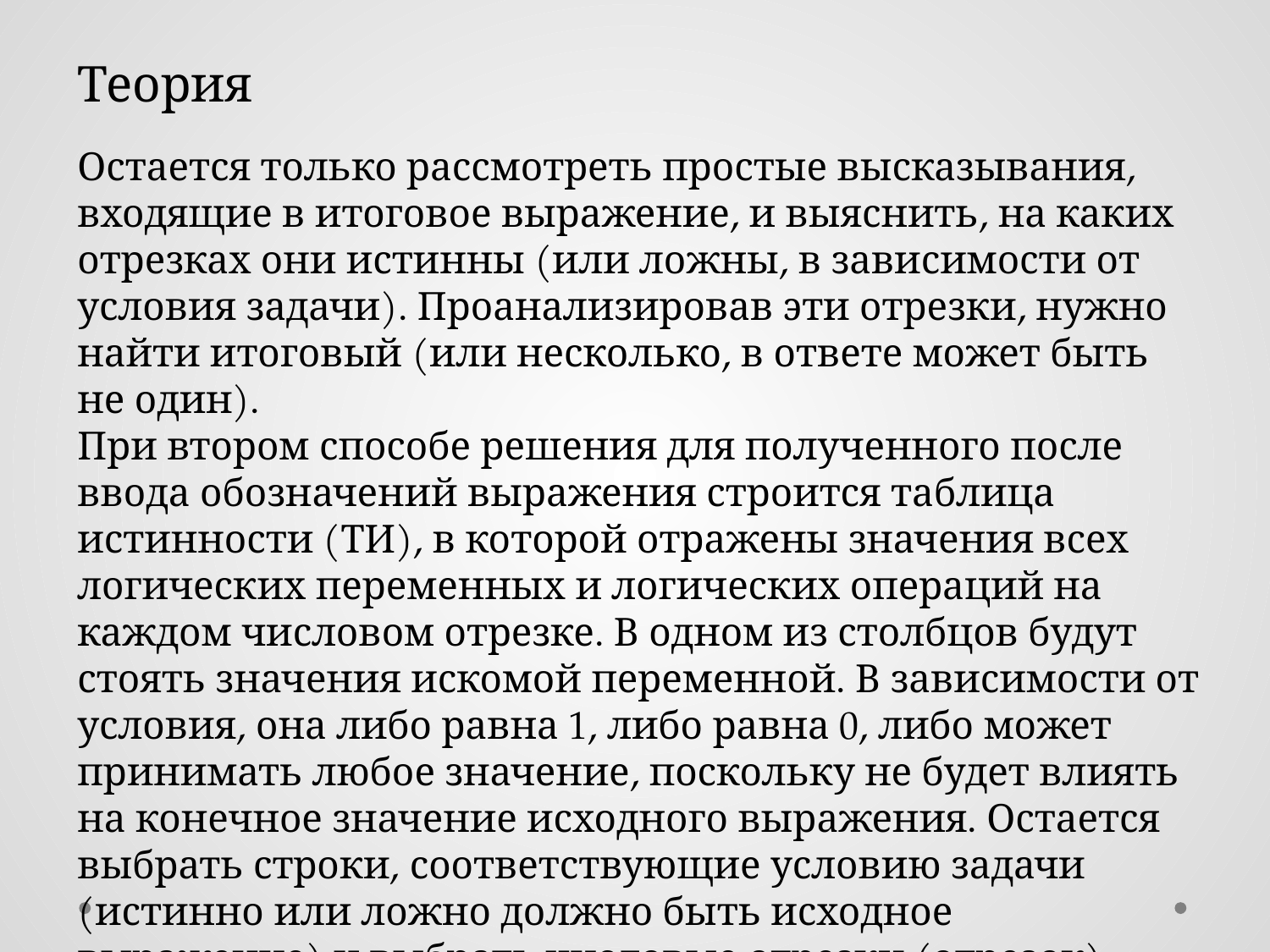

Теория
Остается только рассмотреть простые высказывания, входящие в итоговое выражение, и выяснить, на каких отрезках они истинны (или ложны, в зависимости от условия задачи). Проанализировав эти отрезки, нужно найти итоговый (или несколько, в ответе может быть не один).
При втором способе решения для полученного после ввода обозначений выражения строится таблица истинности (ТИ), в которой отражены значения всех логических переменных и логических операций на каждом числовом отрезке. В одном из столбцов будут стоять значения искомой переменной. В зависимости от условия, она либо равна 1, либо равна 0, либо может принимать любое значение, поскольку не будет влиять на конечное значение исходного выражения. Остается выбрать строки, соответствующие условию задачи (истинно или ложно должно быть исходное выражение) и выбрать числовые отрезки (отрезок).